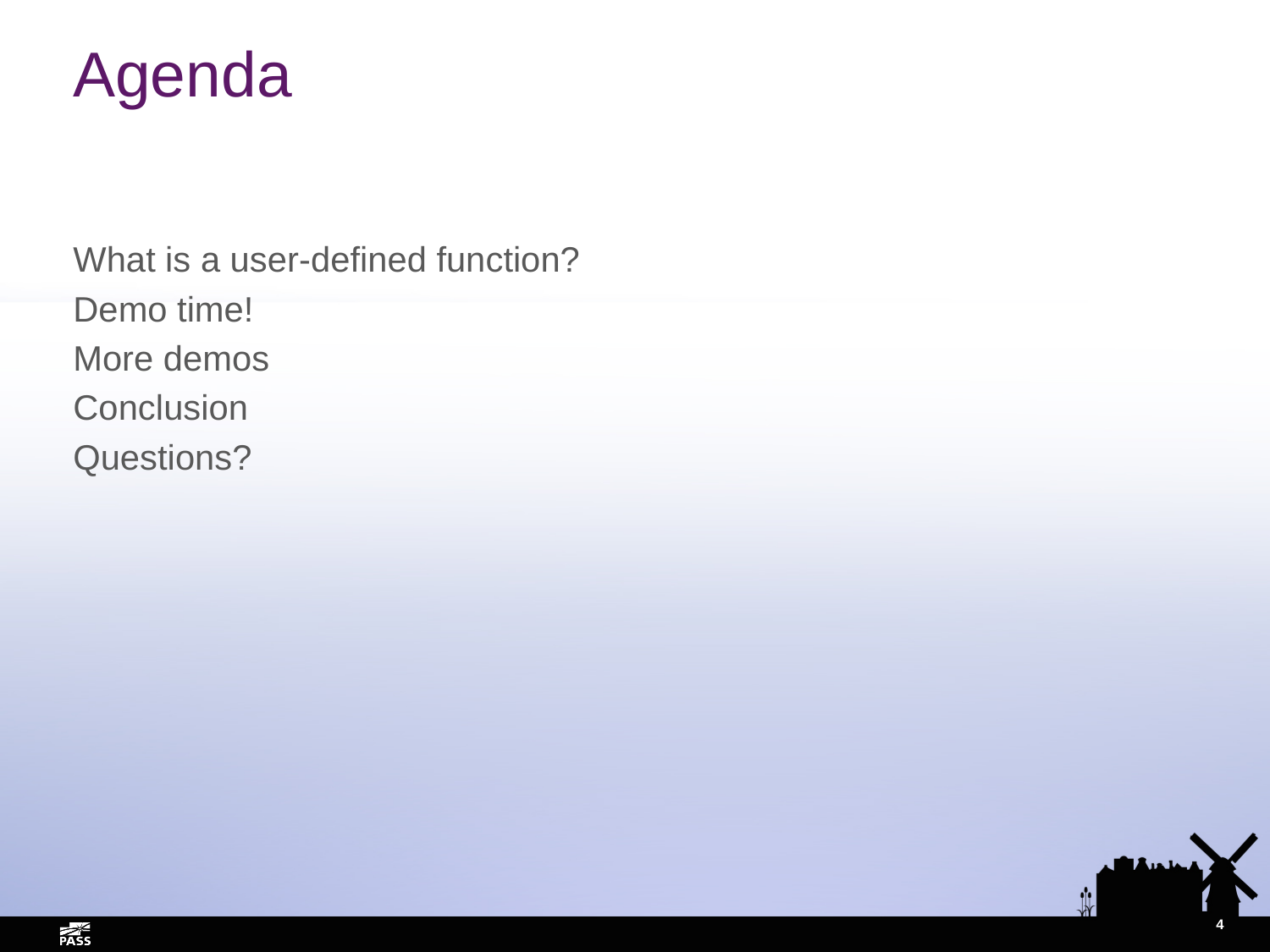

# Agenda
What is a user-defined function?
Demo time!
More demos
Conclusion
Questions?